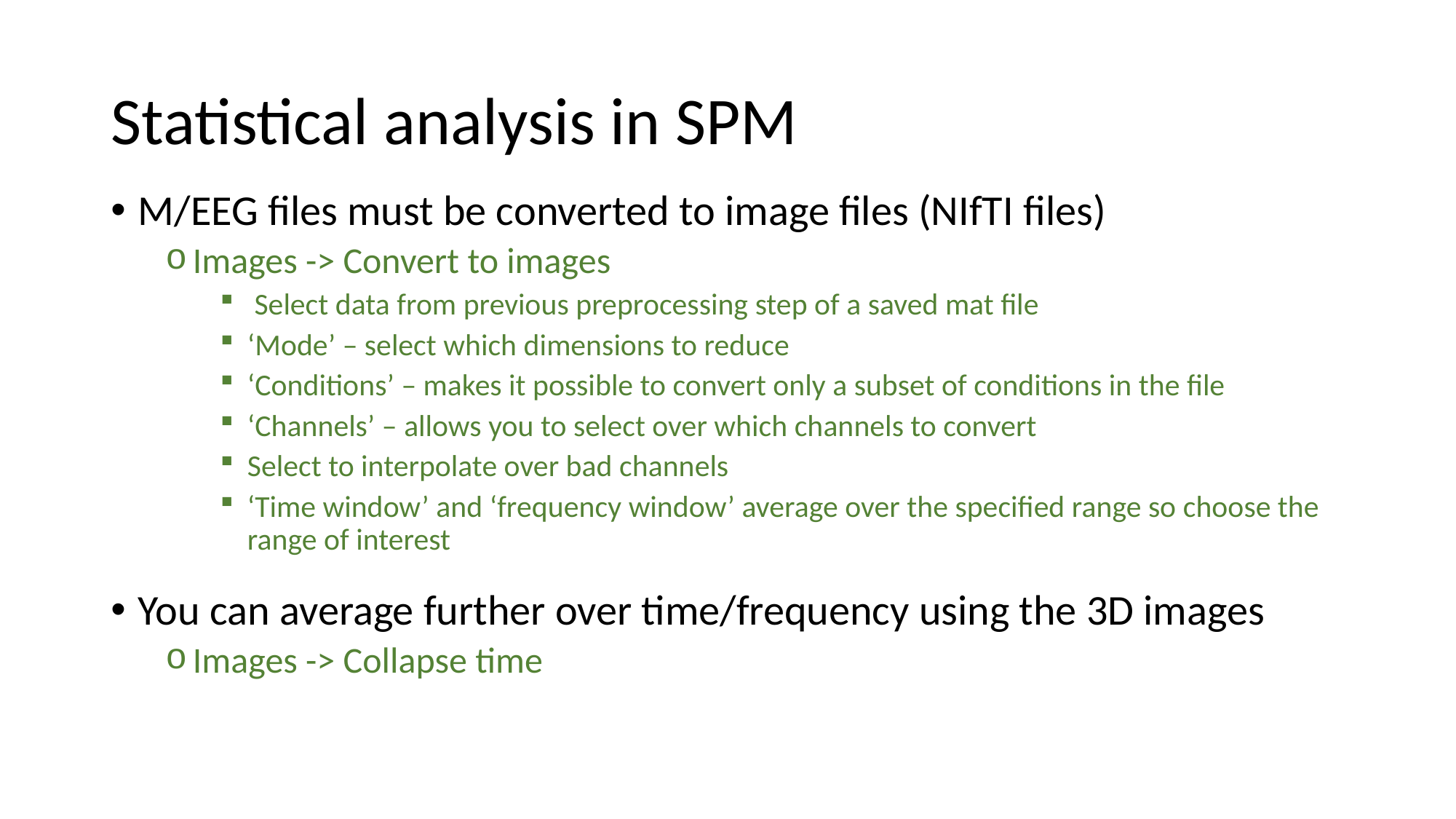

# Statistical analysis in SPM
M/EEG files must be converted to image files (NIfTI files)
Images -> Convert to images
 Select data from previous preprocessing step of a saved mat file
‘Mode’ – select which dimensions to reduce
‘Conditions’ – makes it possible to convert only a subset of conditions in the file
‘Channels’ – allows you to select over which channels to convert
Select to interpolate over bad channels
‘Time window’ and ‘frequency window’ average over the specified range so choose the range of interest

You can average further over time/frequency using the 3D images
Images -> Collapse time